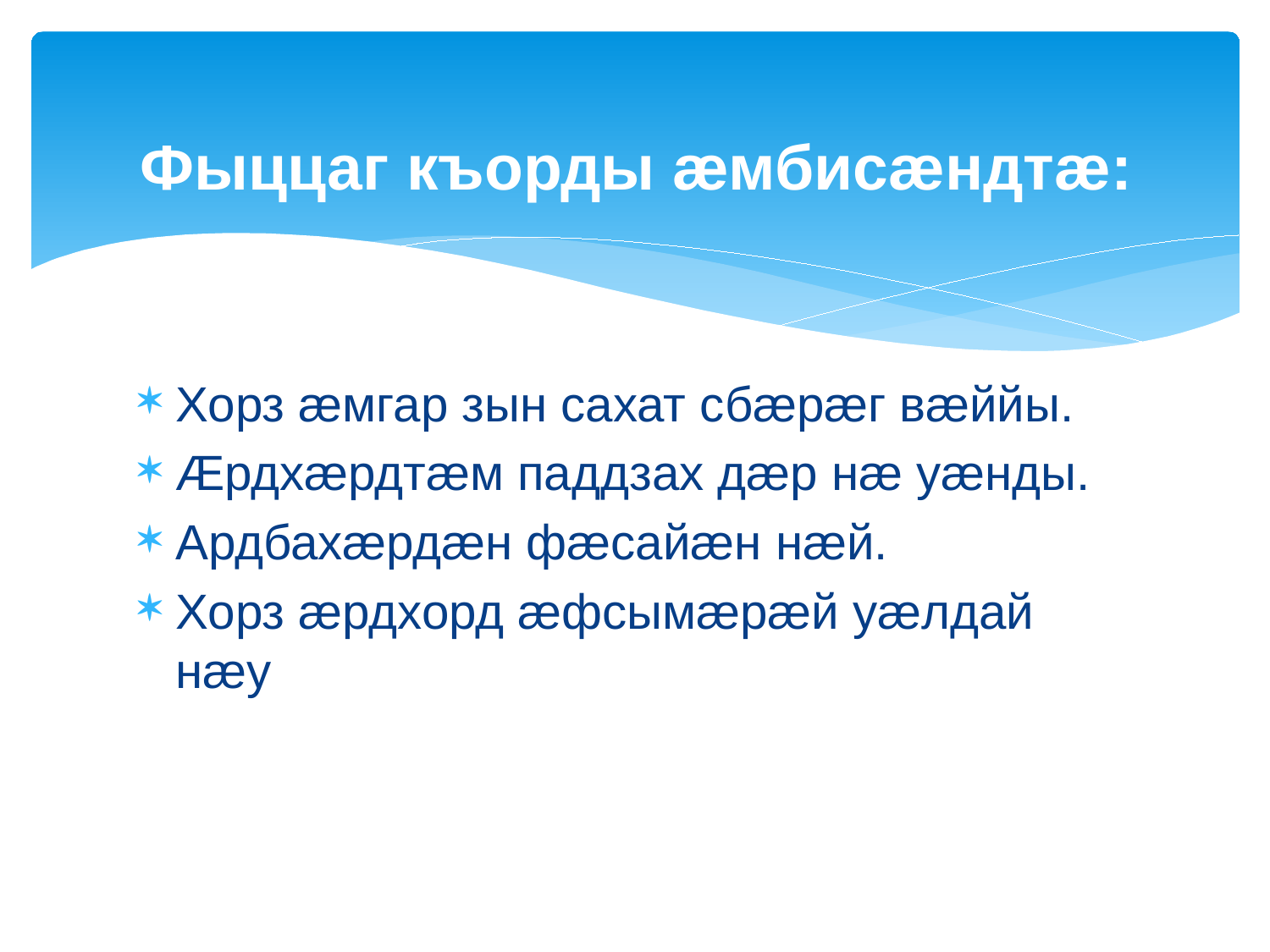

# Фыццаг къорды æмбисæндтæ:
Хорз æмгар зын сахат сбæрæг вæййы.
Æрдхæрдтæм паддзах дæр нæ уæнды.
Ардбахæрдæн фæсайæн нæй.
Хорз æрдхорд æфсымæрæй уæлдай нæу